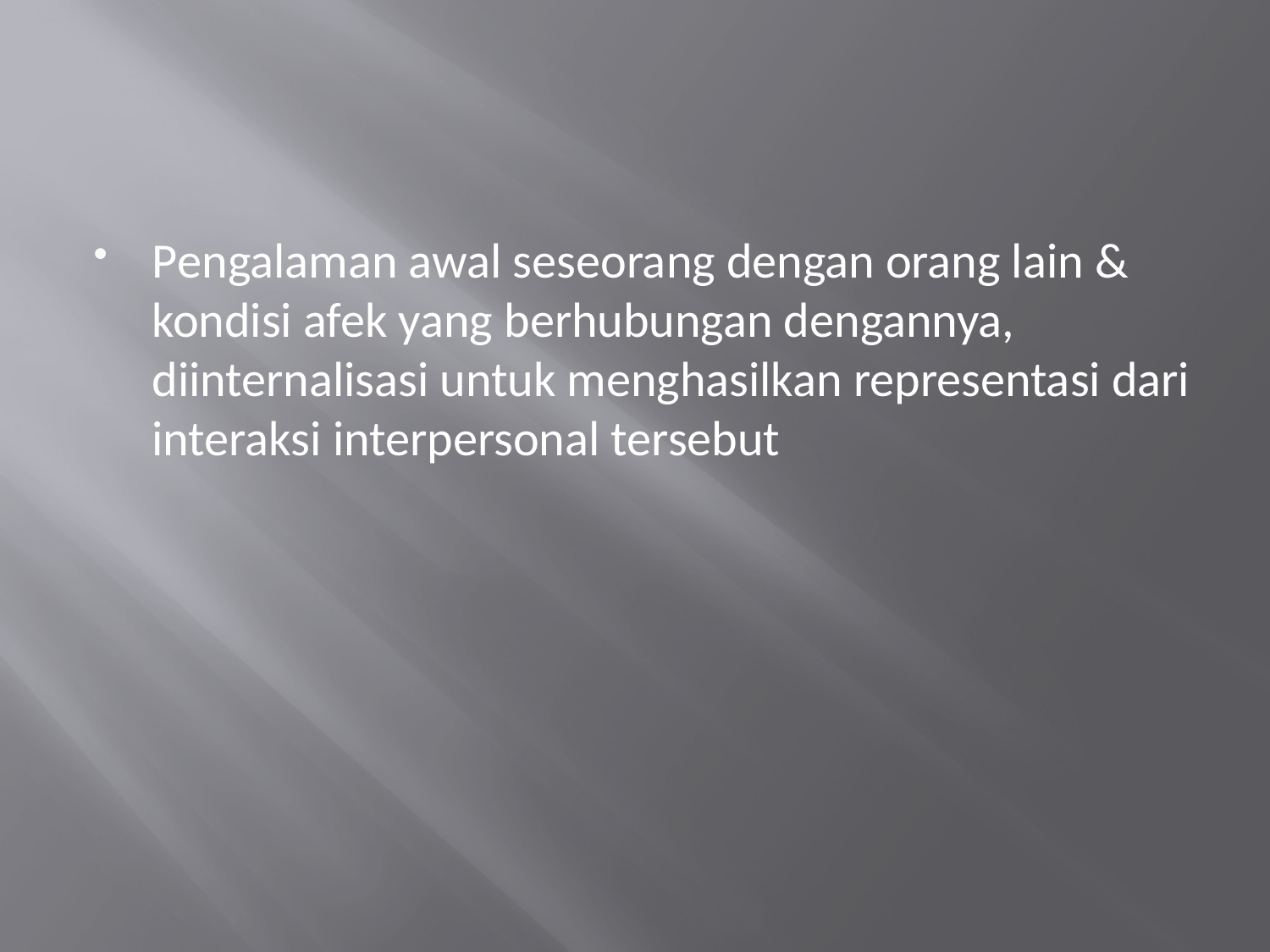

#
Pengalaman awal seseorang dengan orang lain & kondisi afek yang berhubungan dengannya, diinternalisasi untuk menghasilkan representasi dari interaksi interpersonal tersebut